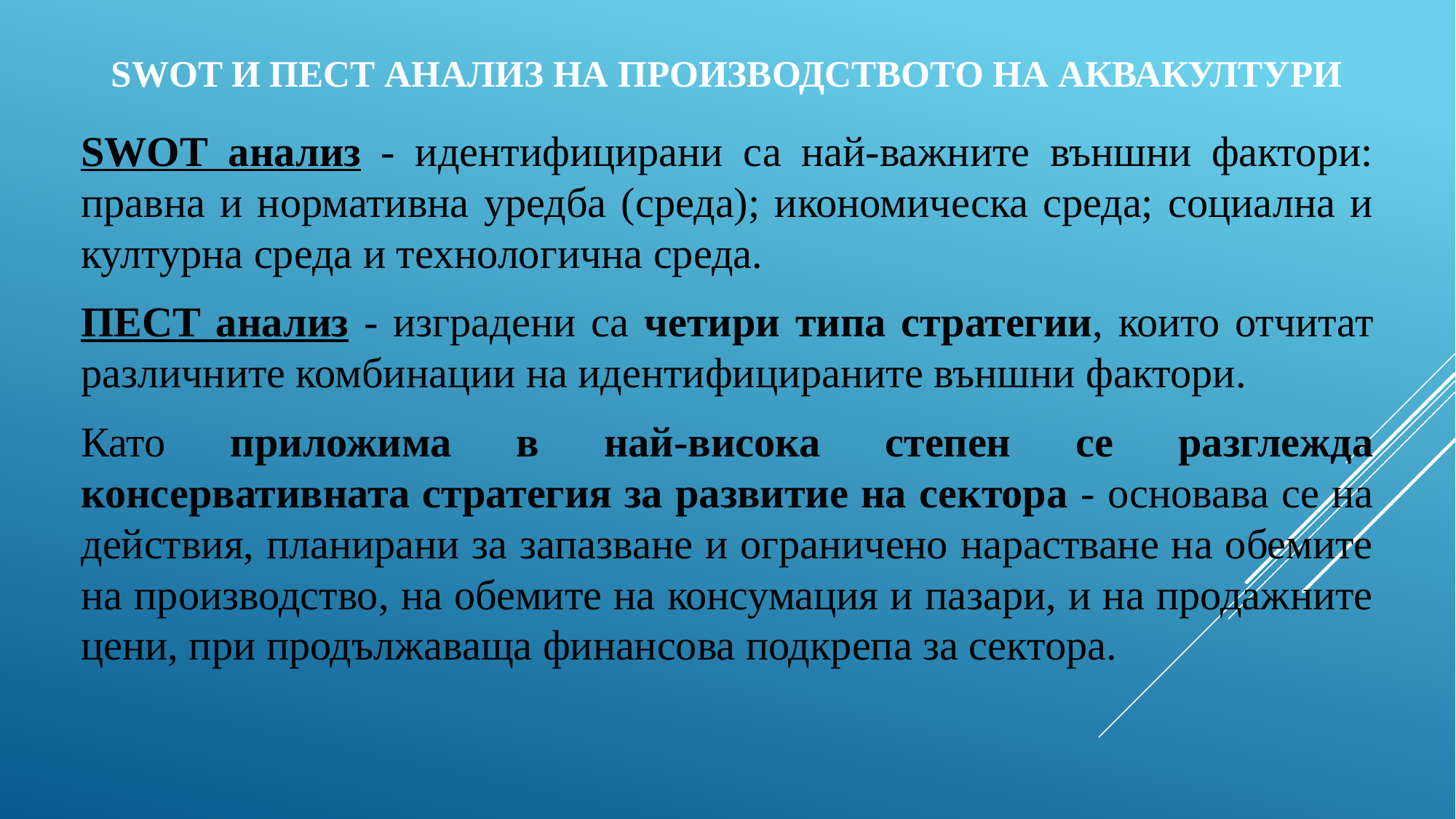

# SWOT И ПЕСТ АНАЛИЗ НА ПРОИЗВОДСТВОТО НА АКВАКУЛТУРИ
SWOT анализ - идентифицирани са най-важните външни фактори: правна и нормативна уредба (среда); икономическа среда; социална и културна среда и технологична среда.
ПЕСТ анализ - изградени са четири типа стратегии, които отчитат различните комбинации на идентифицираните външни фактори.
Като приложима в най-висока степен се разглежда консервативната стратегия за развитие на сектора - основава се на действия, планирани за запазване и ограничено нарастване на обемите на производство, на обемите на консумация и пазари, и на продажните цени, при продължаваща финансова подкрепа за сектора.